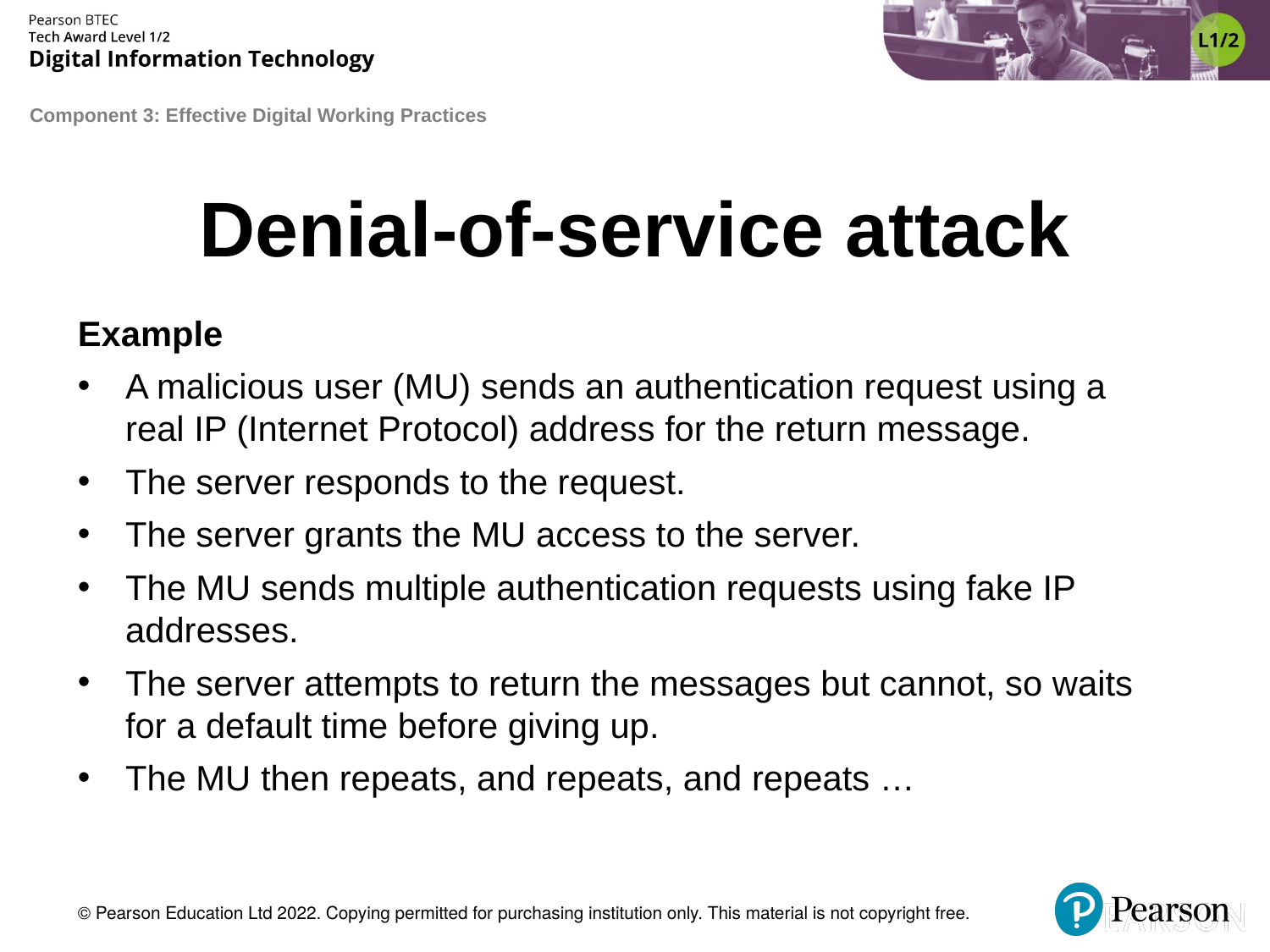

# Denial-of-service attack
Example
A malicious user (MU) sends an authentication request using a real IP (Internet Protocol) address for the return message.
The server responds to the request.
The server grants the MU access to the server.
The MU sends multiple authentication requests using fake IP addresses.
The server attempts to return the messages but cannot, so waits for a default time before giving up.
The MU then repeats, and repeats, and repeats …
© Pearson Education Ltd 2022. Copying permitted for purchasing institution only. This material is not copyright free.